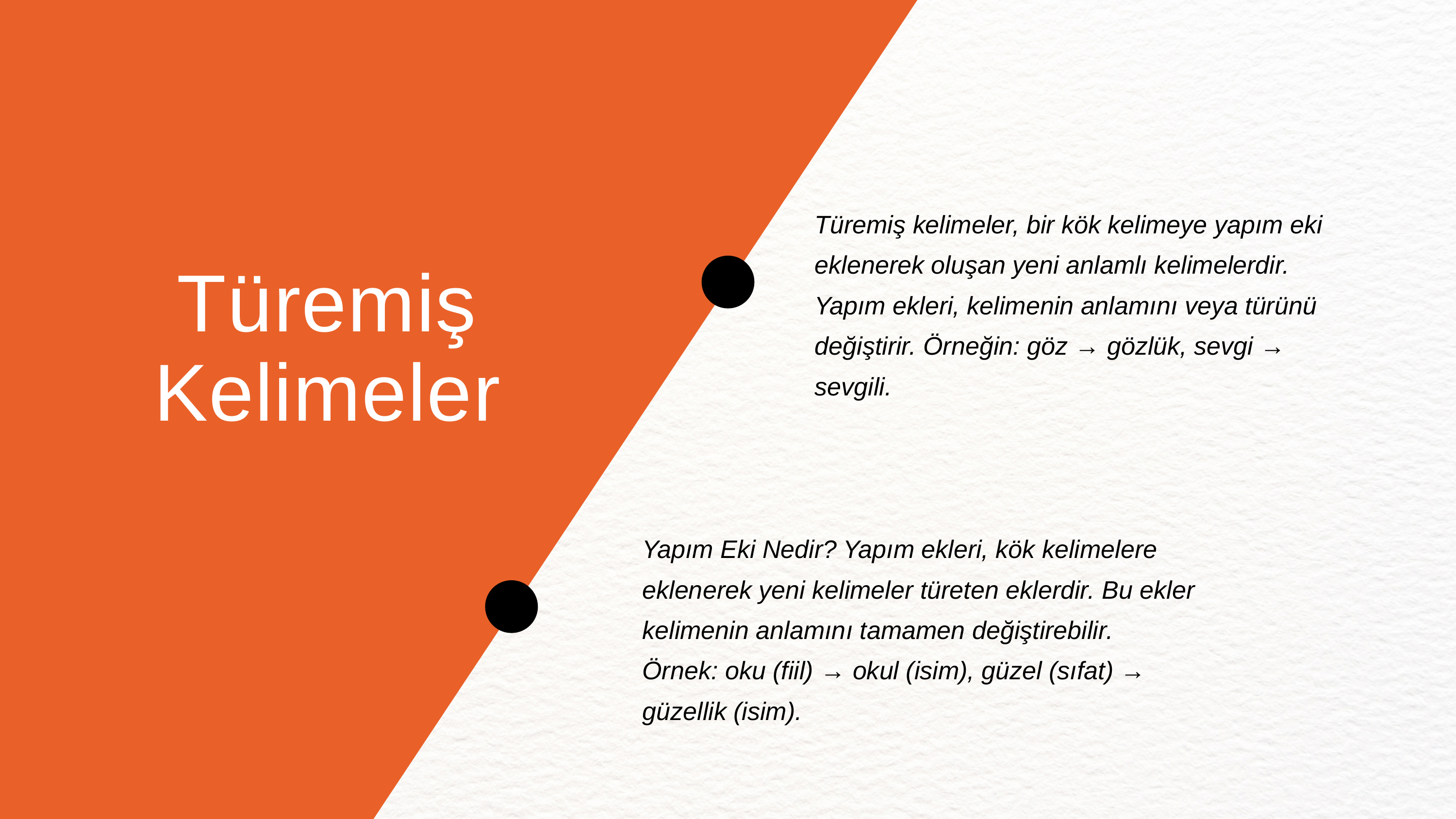

Türemiş kelimeler, bir kök kelimeye yapım eki eklenerek oluşan yeni anlamlı kelimelerdir. Yapım ekleri, kelimenin anlamını veya türünü değiştirir. Örneğin: göz → gözlük, sevgi → sevgili.

Türemiş Kelimeler
Yapım Eki Nedir? Yapım ekleri, kök kelimelere eklenerek yeni kelimeler türeten eklerdir. Bu ekler kelimenin anlamını tamamen değiştirebilir. Örnek: oku (fiil) → okul (isim), güzel (sıfat) → güzellik (isim).